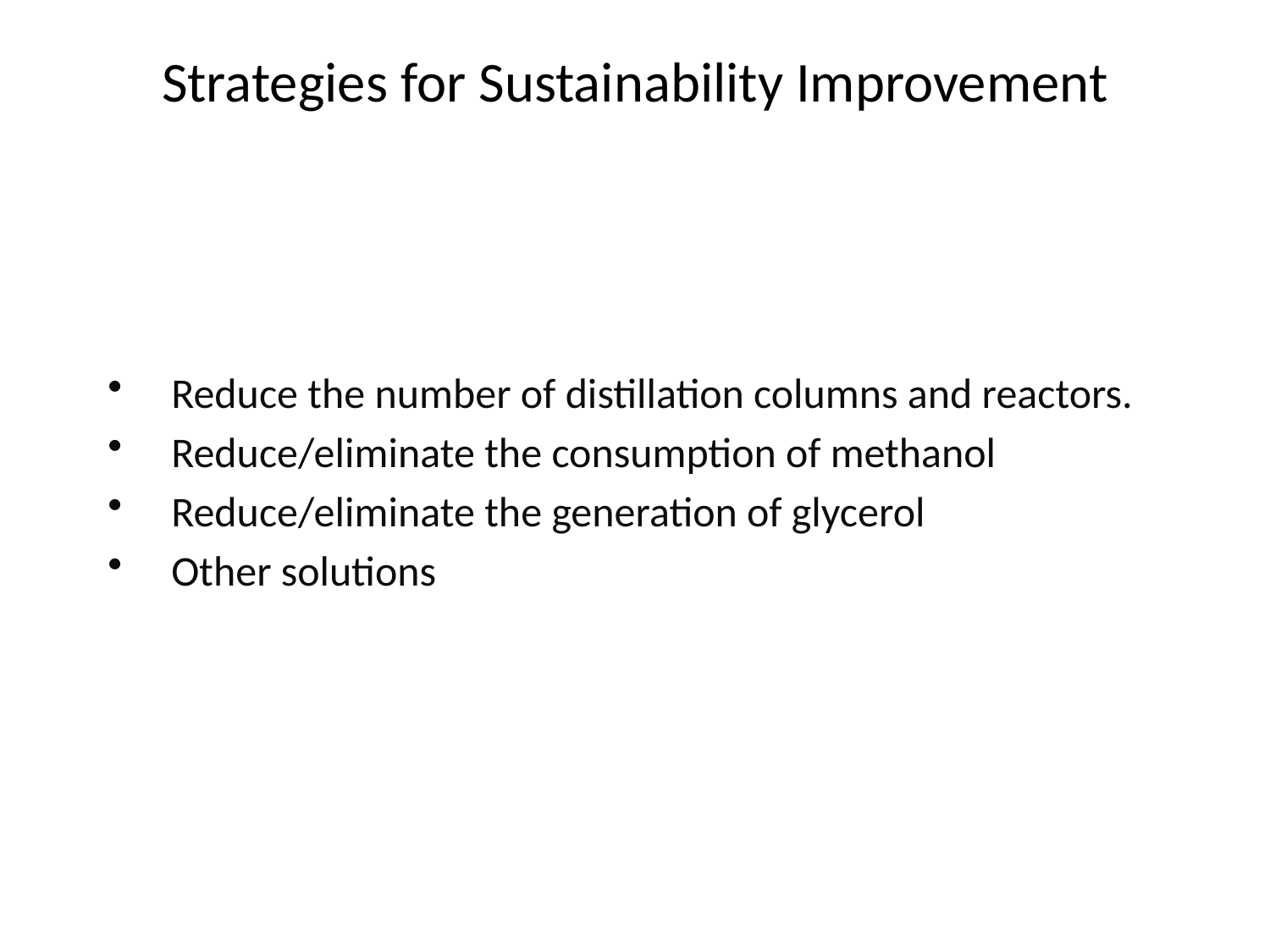

Strategies for Sustainability Improvement
Reduce the number of distillation columns and reactors.
Reduce/eliminate the consumption of methanol
Reduce/eliminate the generation of glycerol
Other solutions